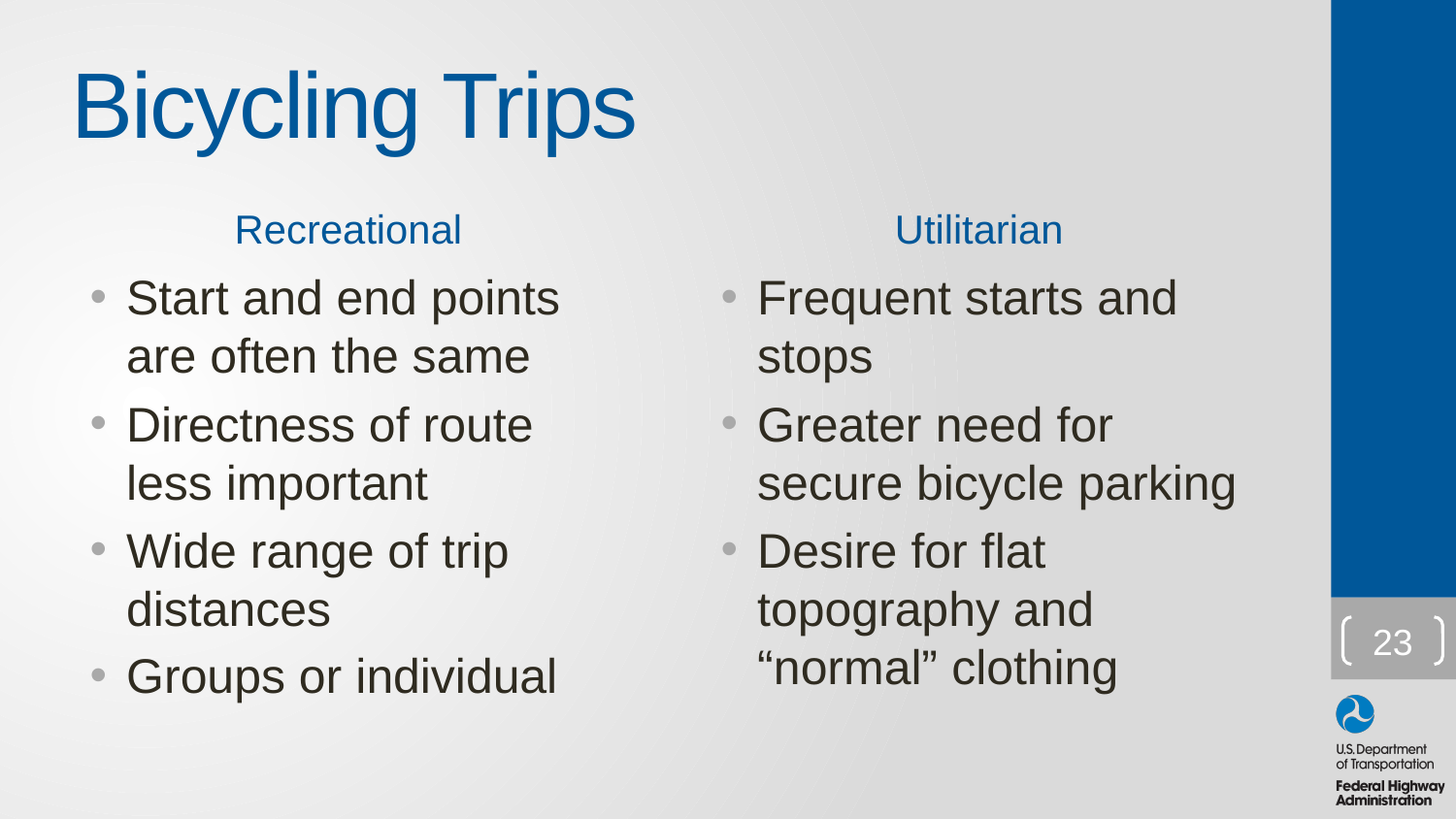

# Bicycling Trips
Recreational
Utilitarian
Start and end points are often the same
Directness of route less important
Wide range of trip distances
Groups or individual
Frequent starts and stops
Greater need for secure bicycle parking
Desire for flat topography and “normal” clothing
23